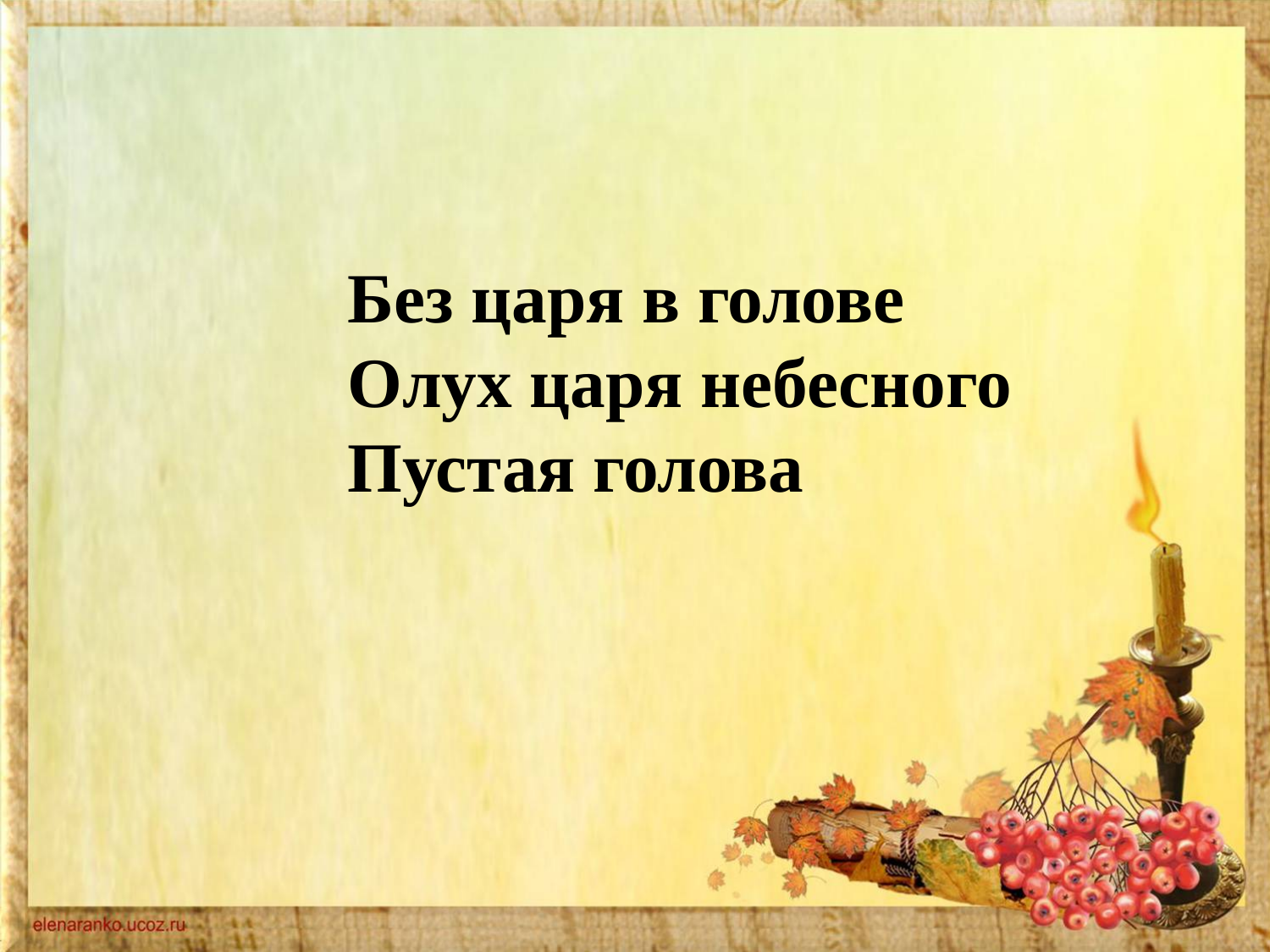

#
Без царя в голове
Олух царя небесного
Пустая голова